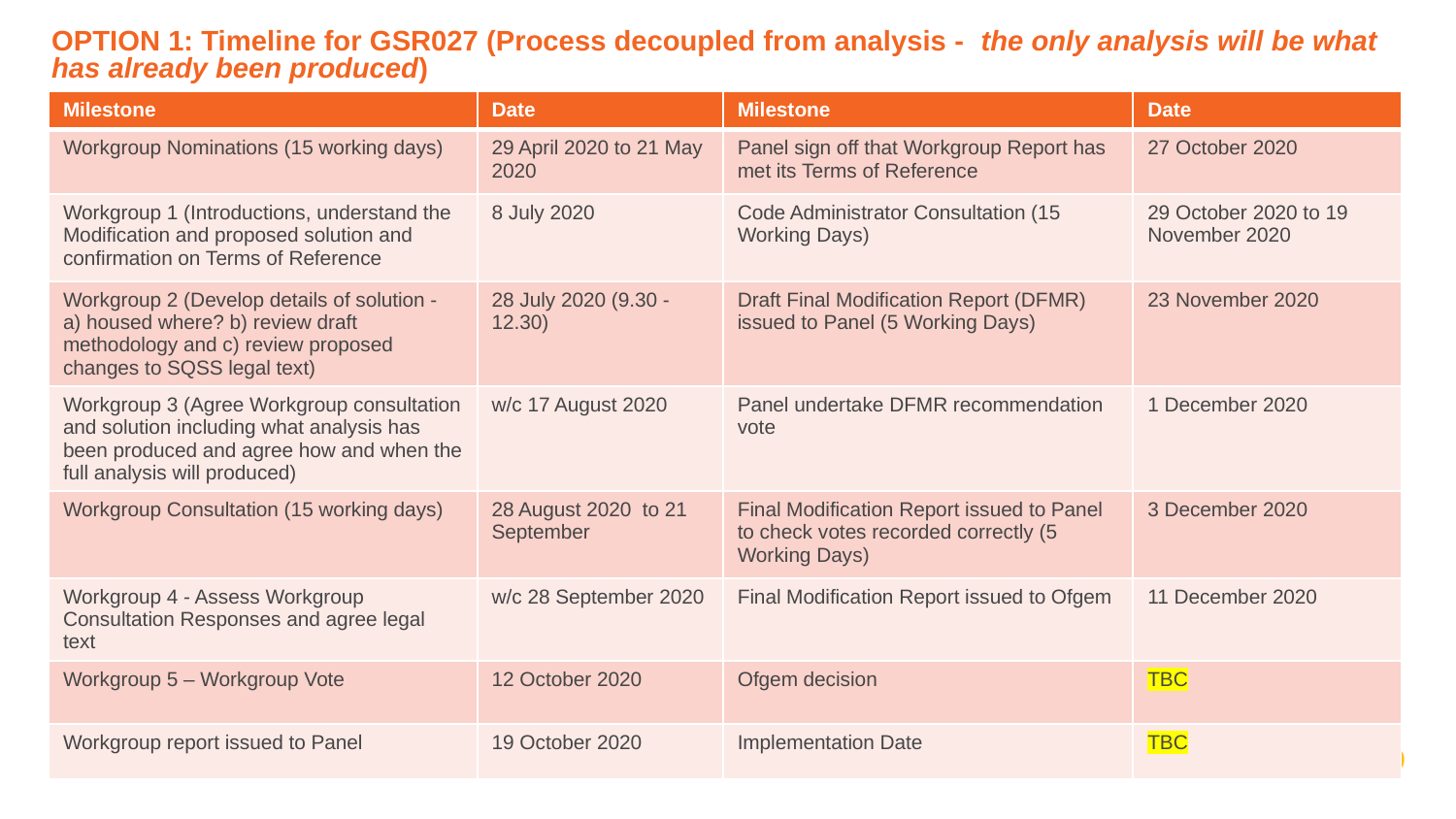

# OPTION 1: Timeline for GSR027 (Process decoupled from analysis -  the only analysis will be what has already been produced)
| Milestone | Date | Milestone | Date |
| --- | --- | --- | --- |
| Workgroup Nominations (15 working days) | 29 April 2020 to 21 May 2020 | Panel sign off that Workgroup Report has met its Terms of Reference | 27 October 2020 |
| Workgroup 1 (Introductions, understand the Modification and proposed solution and confirmation on Terms of Reference | 8 July 2020 | Code Administrator Consultation (15 Working Days) | 29 October 2020 to 19 November 2020 |
| Workgroup 2 (Develop details of solution - a) housed where? b) review draft methodology and c) review proposed changes to SQSS legal text) | 28 July 2020 (9.30 -12.30) | Draft Final Modification Report (DFMR) issued to Panel (5 Working Days) | 23 November 2020 |
| Workgroup 3 (Agree Workgroup consultation and solution including what analysis has been produced and agree how and when the full analysis will produced) | w/c 17 August 2020 | Panel undertake DFMR recommendation vote | 1 December 2020 |
| Workgroup Consultation (15 working days) | 28 August 2020 to 21 September | Final Modification Report issued to Panel to check votes recorded correctly (5 Working Days) | 3 December 2020 |
| Workgroup 4 - Assess Workgroup Consultation Responses and agree legal text | w/c 28 September 2020 | Final Modification Report issued to Ofgem | 11 December 2020 |
| Workgroup 5 – Workgroup Vote | 12 October 2020 | Ofgem decision | TBC |
| Workgroup report issued to Panel | 19 October 2020 | Implementation Date | TBC |